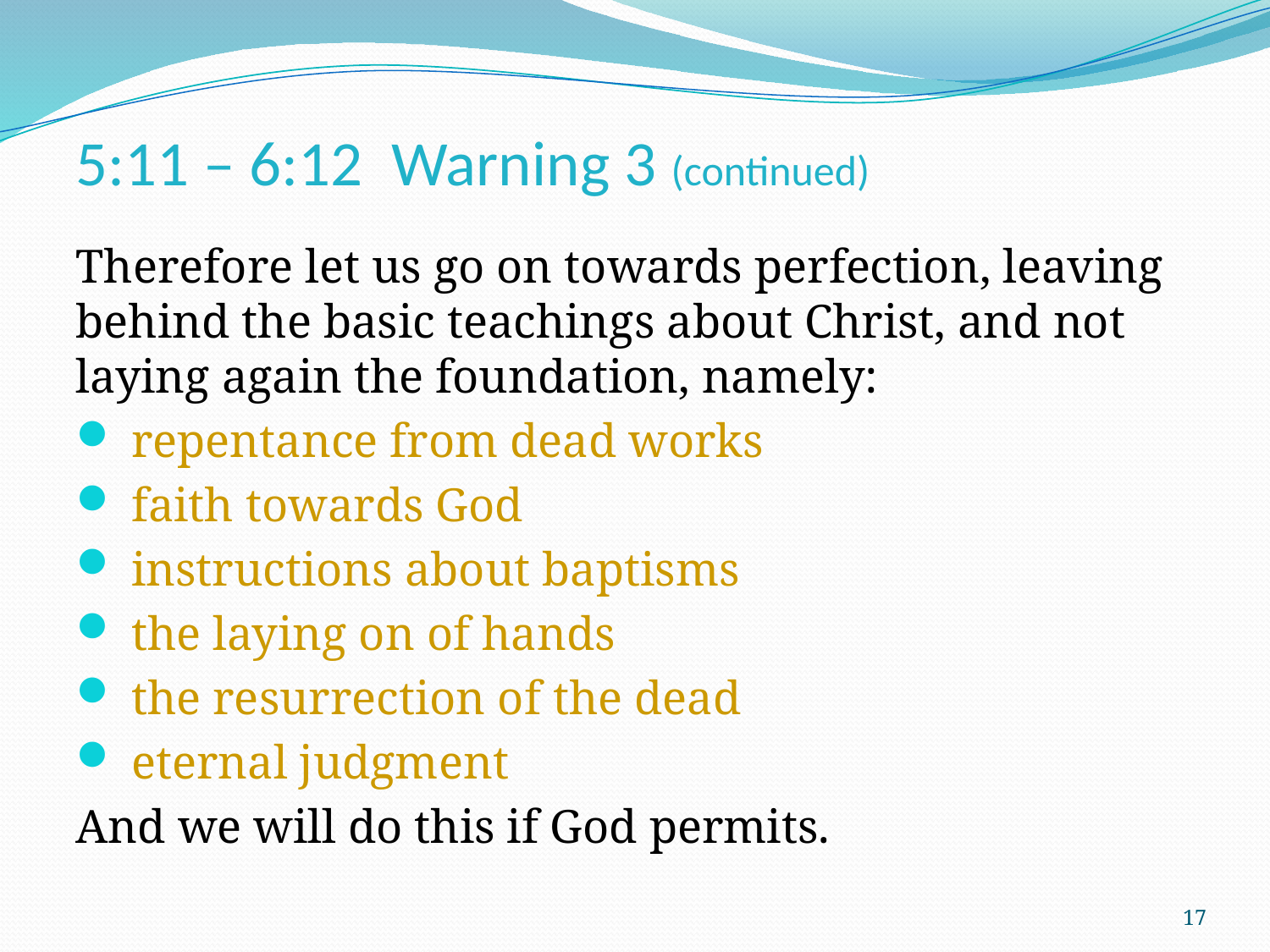

#
5:11 – 6:12  Warning 3 (continued)

Therefore let us go on towards perfection, leaving behind the basic teachings about Christ, and not laying again the foundation, namely:
 repentance from dead works
 faith towards God
 instructions about baptisms
 the laying on of hands
 the resurrection of the dead
 eternal judgment
And we will do this if God permits.

17